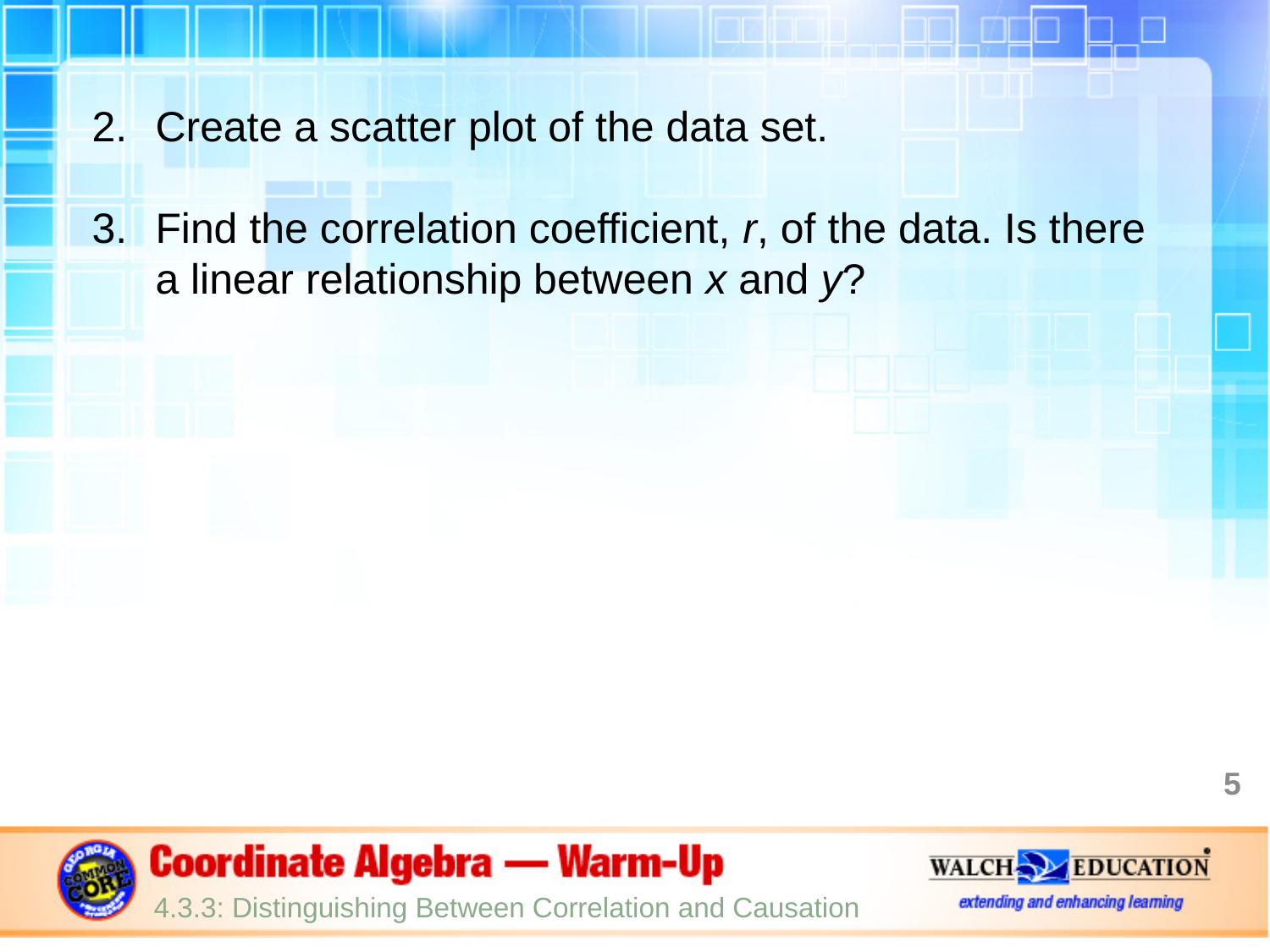

Create a scatter plot of the data set.

Find the correlation coefficient, r, of the data. Is there a linear relationship between x and y?
5
4.3.3: Distinguishing Between Correlation and Causation